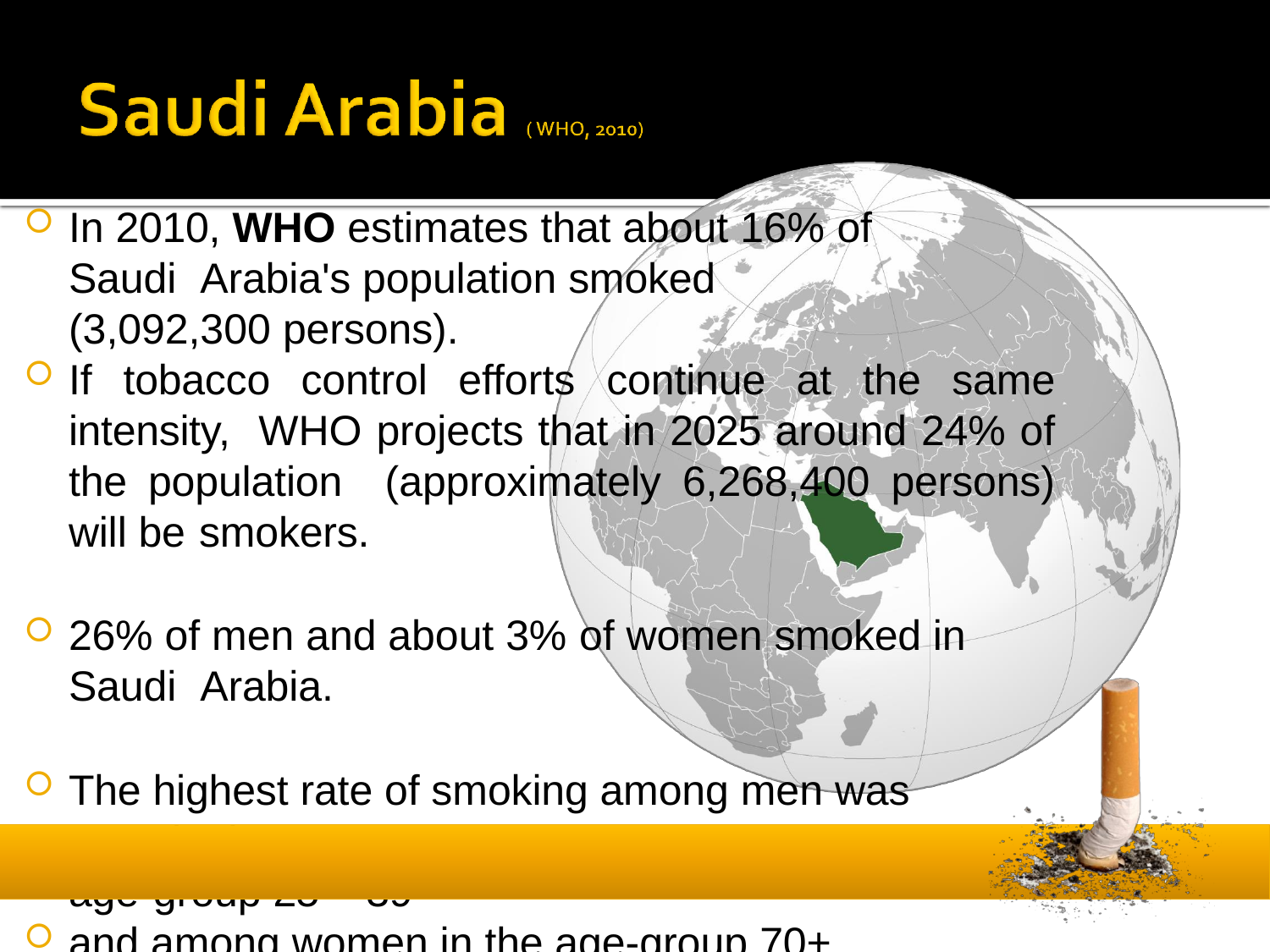

In 2010, WHO estimates that about 16% of Saudi  Arabia's population smoked (3,092,300 persons).
If tobacco control efforts continue at the same intensity,  WHO projects that in 2025 around 24% of the population  (approximately 6,268,400 persons) will be smokers.

26% of men and about 3% of women smoked in Saudi  Arabia.

The highest rate of smoking among men was seen in the
age-group 25 – 39
and among women in the age-group 70+.